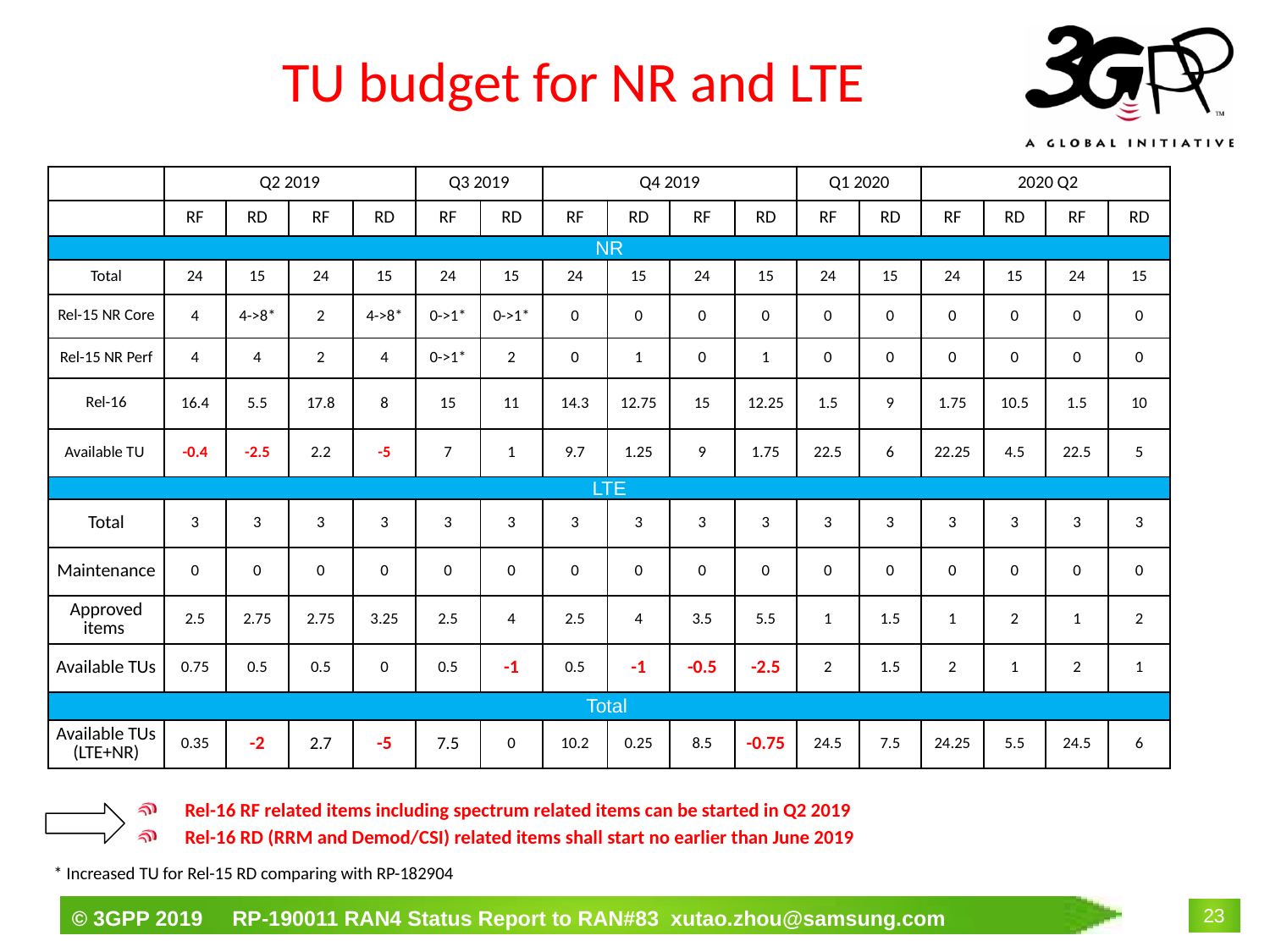

# TU budget for NR and LTE
|  | Q2 2019 |  |  |  | Q3 2019 |  | Q4 2019 |  |  |  | Q1 2020 |  | 2020 Q2 |  |  |  |
| --- | --- | --- | --- | --- | --- | --- | --- | --- | --- | --- | --- | --- | --- | --- | --- | --- |
|  | RF | RD | RF | RD | RF | RD | RF | RD | RF | RD | RF | RD | RF | RD | RF | RD |
| NR |  |  |  |  |  |  |  |  |  |  |  |  |  |  |  |  |
| Total | 24 | 15 | 24 | 15 | 24 | 15 | 24 | 15 | 24 | 15 | 24 | 15 | 24 | 15 | 24 | 15 |
| Rel-15 NR Core | 4 | 4->8\* | 2 | 4->8\* | 0->1\* | 0->1\* | 0 | 0 | 0 | 0 | 0 | 0 | 0 | 0 | 0 | 0 |
| Rel-15 NR Perf | 4 | 4 | 2 | 4 | 0->1\* | 2 | 0 | 1 | 0 | 1 | 0 | 0 | 0 | 0 | 0 | 0 |
| Rel-16 | 16.4 | 5.5 | 17.8 | 8 | 15 | 11 | 14.3 | 12.75 | 15 | 12.25 | 1.5 | 9 | 1.75 | 10.5 | 1.5 | 10 |
| Available TU | -0.4 | -2.5 | 2.2 | -5 | 7 | 1 | 9.7 | 1.25 | 9 | 1.75 | 22.5 | 6 | 22.25 | 4.5 | 22.5 | 5 |
| LTE |  |  |  |  |  |  |  |  |  |  |  |  |  |  |  |  |
| Total | 3 | 3 | 3 | 3 | 3 | 3 | 3 | 3 | 3 | 3 | 3 | 3 | 3 | 3 | 3 | 3 |
| Maintenance | 0 | 0 | 0 | 0 | 0 | 0 | 0 | 0 | 0 | 0 | 0 | 0 | 0 | 0 | 0 | 0 |
| Approved items | 2.5 | 2.75 | 2.75 | 3.25 | 2.5 | 4 | 2.5 | 4 | 3.5 | 5.5 | 1 | 1.5 | 1 | 2 | 1 | 2 |
| Available TUs | 0.75 | 0.5 | 0.5 | 0 | 0.5 | -1 | 0.5 | -1 | -0.5 | -2.5 | 2 | 1.5 | 2 | 1 | 2 | 1 |
| Total |  |  |  |  |  |  |  |  |  |  |  |  |  |  |  |  |
| Available TUs (LTE+NR) | 0.35 | -2 | 2.7 | -5 | 7.5 | 0 | 10.2 | 0.25 | 8.5 | -0.75 | 24.5 | 7.5 | 24.25 | 5.5 | 24.5 | 6 |
Rel-16 RF related items including spectrum related items can be started in Q2 2019
Rel-16 RD (RRM and Demod/CSI) related items shall start no earlier than June 2019

* Increased TU for Rel-15 RD comparing with RP-182904